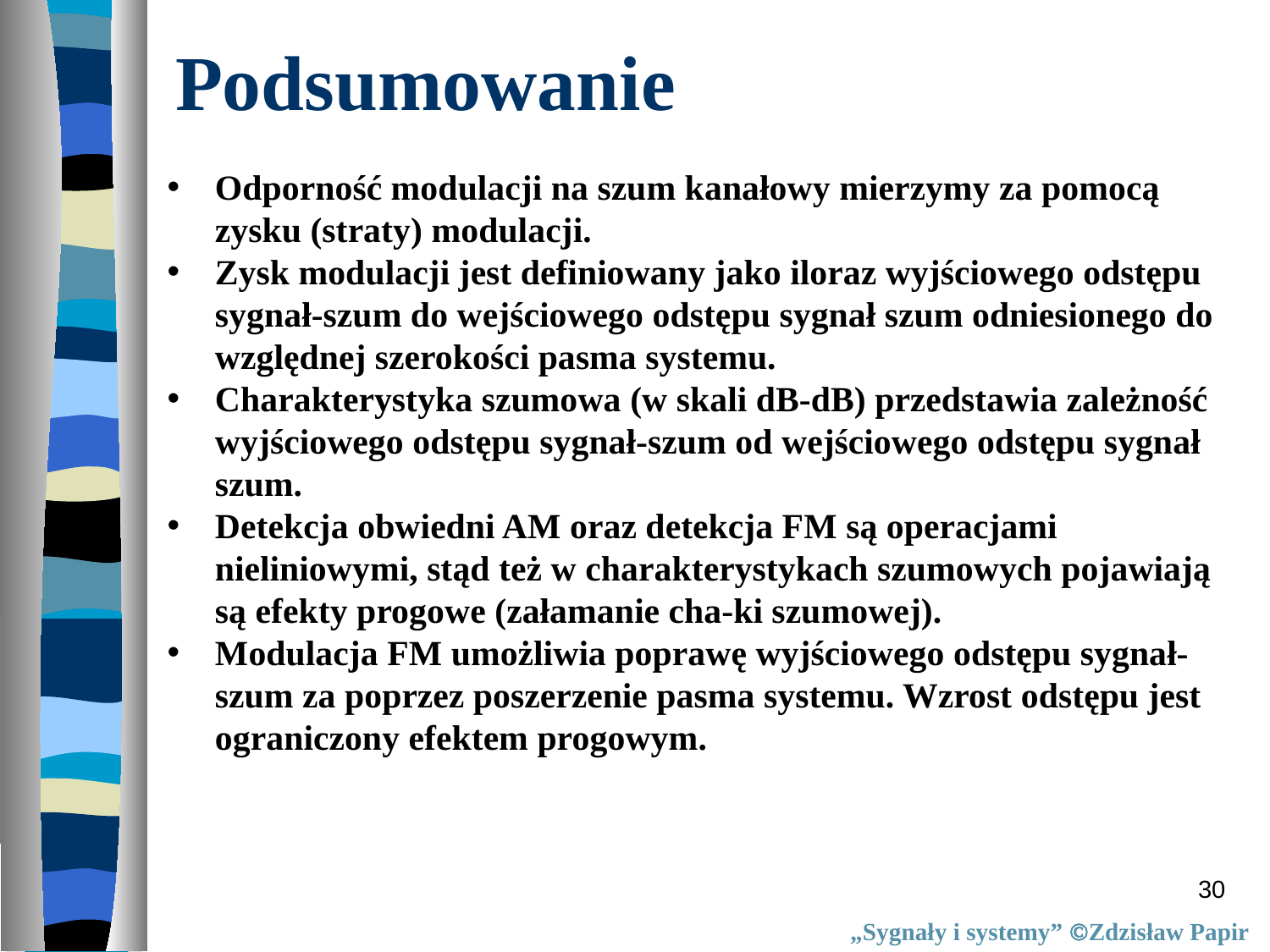

Podsumowanie
Odporność modulacji na szum kanałowy mierzymy za pomocą zysku (straty) modulacji.
Zysk modulacji jest definiowany jako iloraz wyjściowego odstępu sygnał-szum do wejściowego odstępu sygnał szum odniesionego do
względnej szerokości pasma systemu.
Charakterystyka szumowa (w skali dB-dB) przedstawia zależność
wyjściowego odstępu sygnał-szum od wejściowego odstępu sygnał szum.
Detekcja obwiedni AM oraz detekcja FM są operacjami nieliniowymi, stąd też w charakterystykach szumowych pojawiają są efekty progowe (załamanie cha-ki szumowej).
Modulacja FM umożliwia poprawę wyjściowego odstępu sygnał-szum za poprzez poszerzenie pasma systemu. Wzrost odstępu jest ograniczony efektem progowym.
30
„Sygnały i systemy” ©Zdzisław Papir